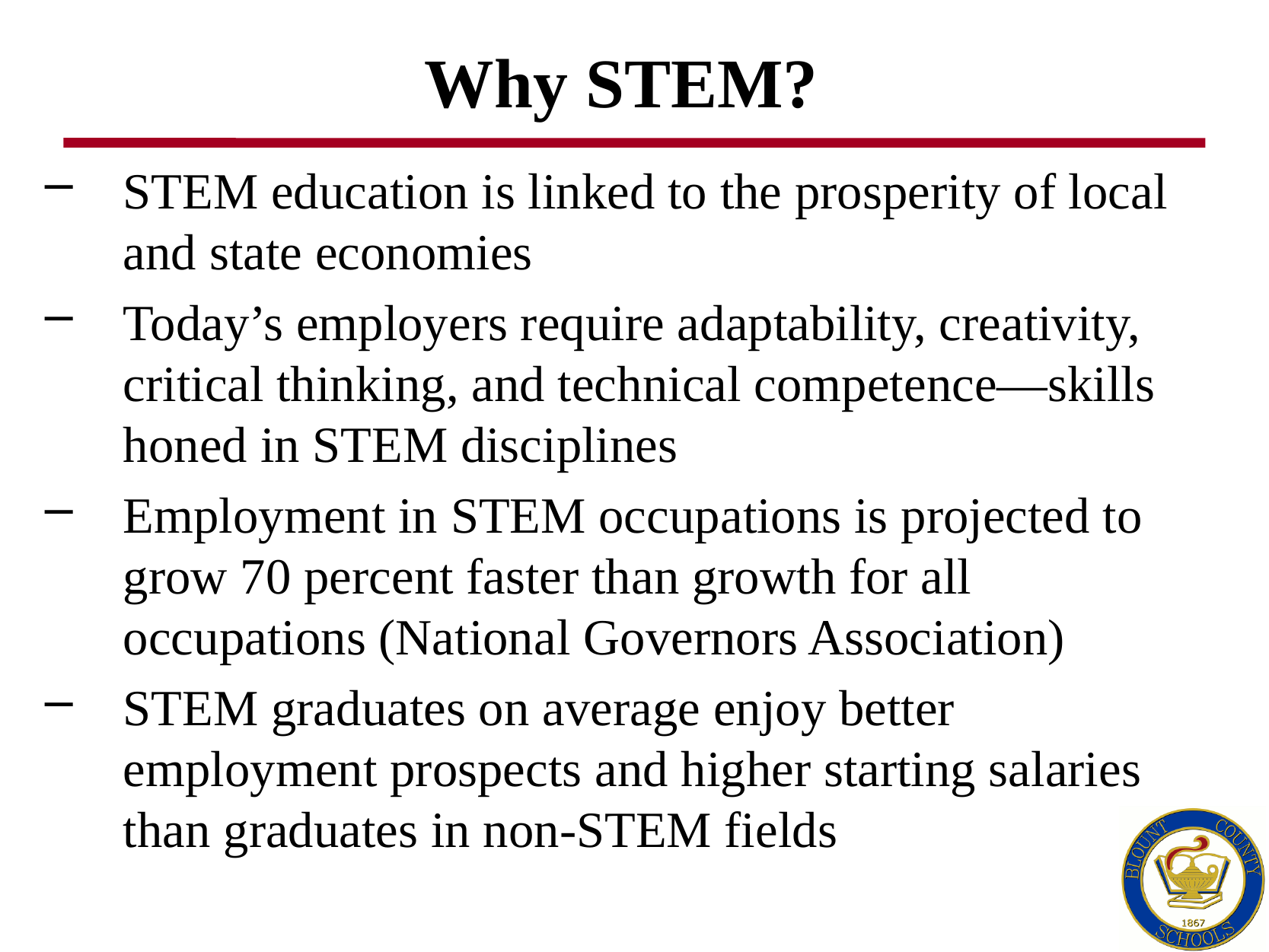

# Why STEM?

STEM education is linked to the prosperity of local and state economies
Today’s employers require adaptability, creativity, critical thinking, and technical competence—skills honed in STEM disciplines
Employment in STEM occupations is projected to grow 70 percent faster than growth for all occupations (National Governors Association)
STEM graduates on average enjoy better employment prospects and higher starting salaries than graduates in non-STEM fields